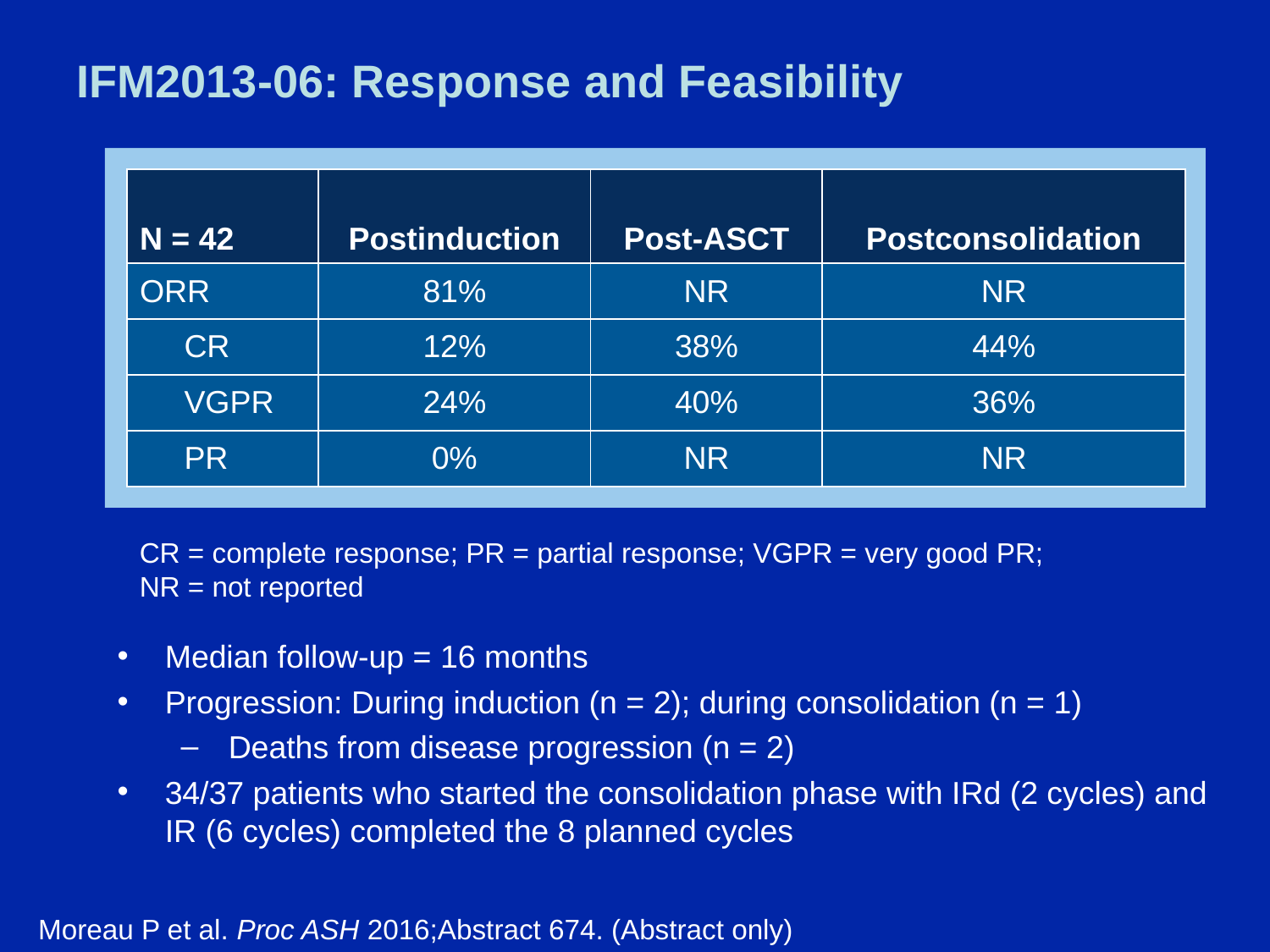

# IFM2013-06: Response and Feasibility

| N = 42 | Postinduction | Post-ASCT | Postconsolidation |
| --- | --- | --- | --- |
| ORR | 81% | NR | NR |
| CR | 12% | 38% | 44% |
| VGPR | 24% | 40% | 36% |
| PR | 0% | NR | NR |
CR = complete response; PR = partial response; VGPR = very good PR; NR = not reported
Median follow-up = 16 months
Progression: During induction (n = 2); during consolidation (n = 1)
Deaths from disease progression (n = 2)
34/37 patients who started the consolidation phase with IRd (2 cycles) and IR (6 cycles) completed the 8 planned cycles
Moreau P et al. Proc ASH 2016;Abstract 674. (Abstract only)